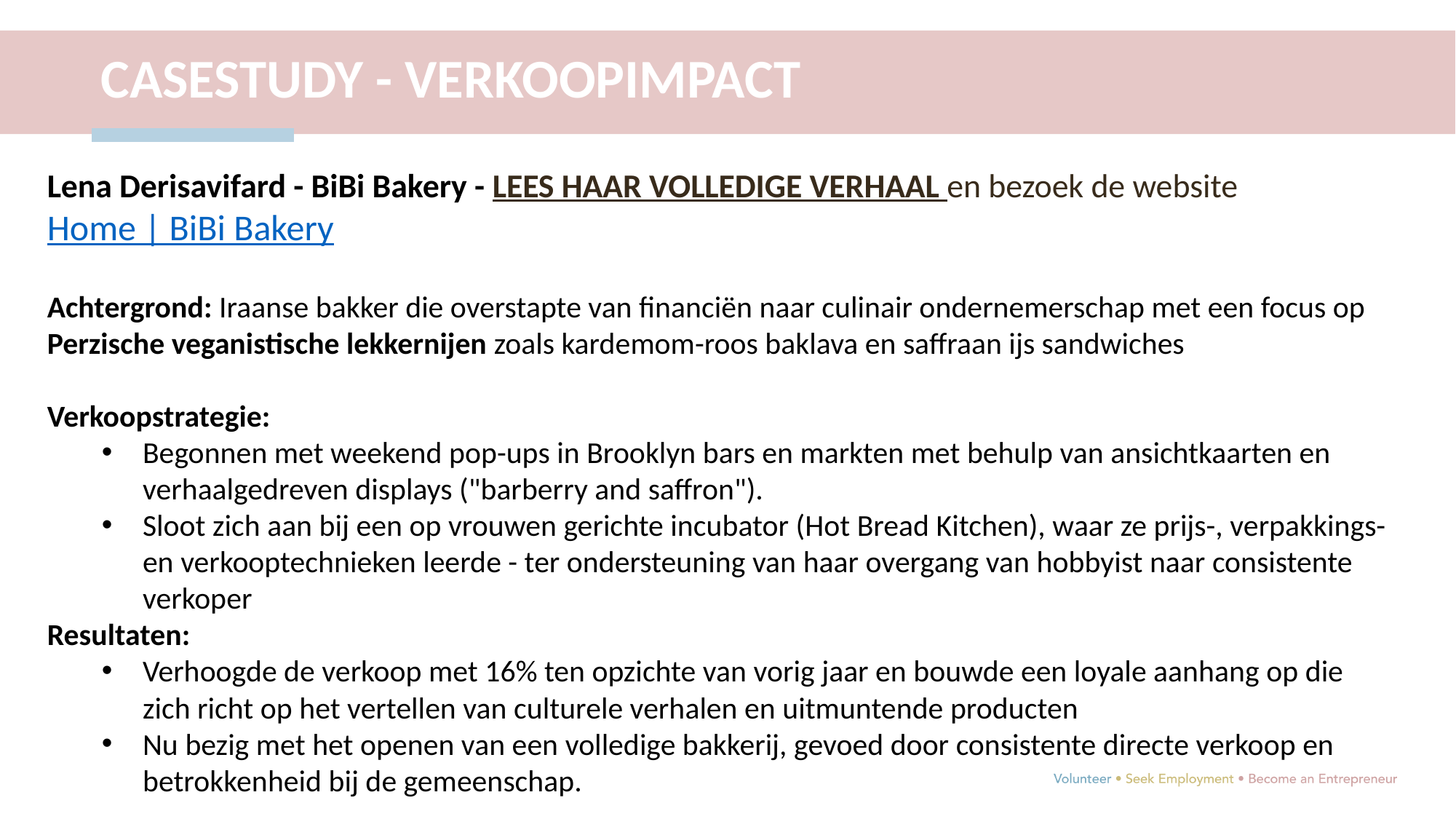

CASESTUDY - VERKOOPIMPACT
Lena Derisavifard - BiBi Bakery - LEES HAAR VOLLEDIGE VERHAAL en bezoek de website Home | BiBi Bakery

Achtergrond: Iraanse bakker die overstapte van financiën naar culinair ondernemerschap met een focus op Perzische veganistische lekkernijen zoals kardemom-roos baklava en saffraan ijs sandwiches

Verkoopstrategie:
Begonnen met weekend pop-ups in Brooklyn bars en markten met behulp van ansichtkaarten en verhaalgedreven displays ("barberry and saffron").
Sloot zich aan bij een op vrouwen gerichte incubator (Hot Bread Kitchen), waar ze prijs-, verpakkings- en verkooptechnieken leerde - ter ondersteuning van haar overgang van hobbyist naar consistente verkoper
Resultaten:
Verhoogde de verkoop met 16% ten opzichte van vorig jaar en bouwde een loyale aanhang op die zich richt op het vertellen van culturele verhalen en uitmuntende producten
Nu bezig met het openen van een volledige bakkerij, gevoed door consistente directe verkoop en betrokkenheid bij de gemeenschap.